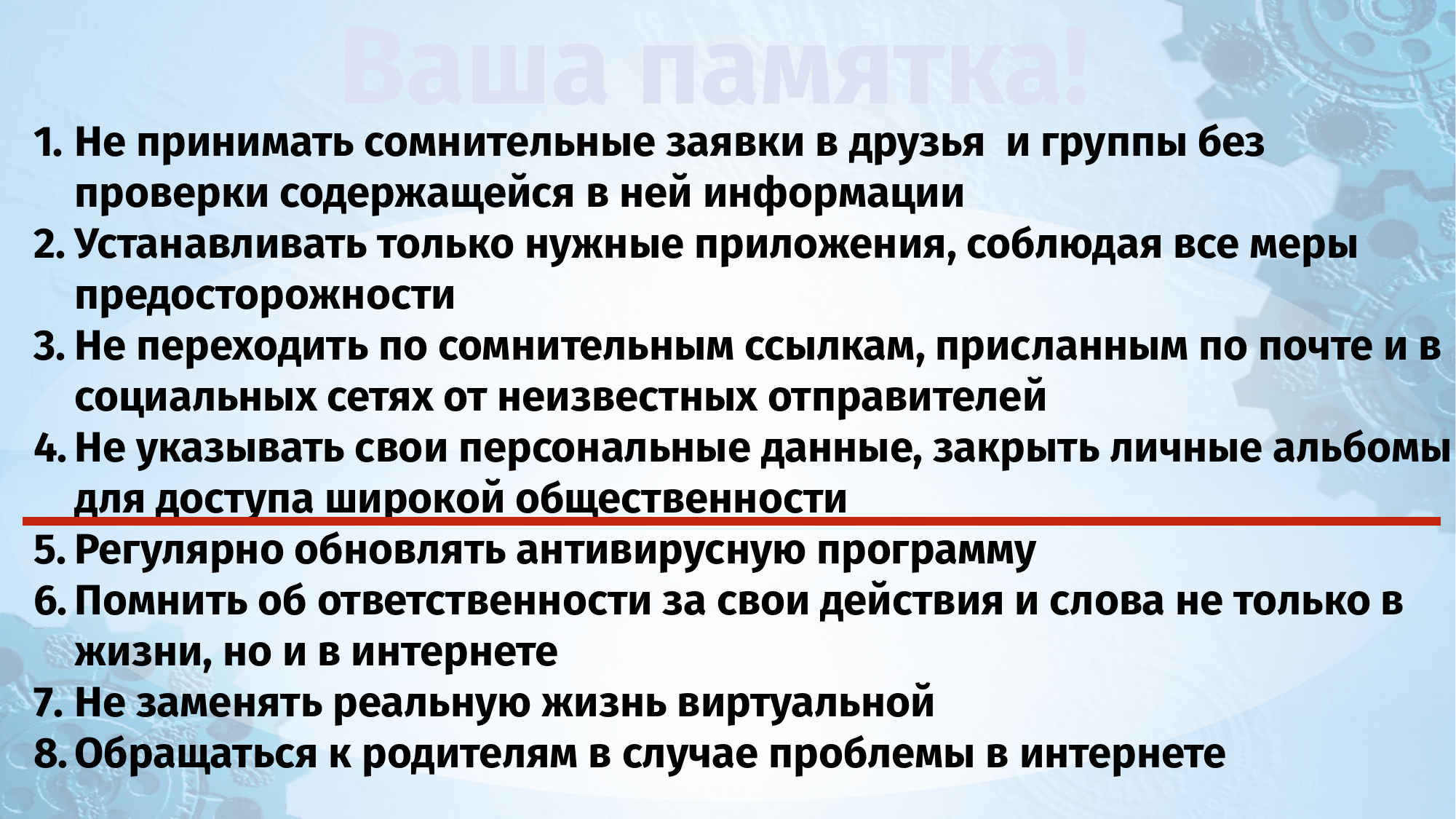

# Ваша памятка!
Не принимать сомнительные заявки в друзья  и группы без проверки содержащейся в ней информации
Устанавливать только нужные приложения, соблюдая все меры предосторожности
Не переходить по сомнительным ссылкам, присланным по почте и в социальных сетях от неизвестных отправителей
Не указывать свои персональные данные, закрыть личные альбомы для доступа широкой общественности
Регулярно обновлять антивирусную программу
Помнить об ответственности за свои действия и слова не только в жизни, но и в интернете
Не заменять реальную жизнь виртуальной
Обращаться к родителям в случае проблемы в интернете